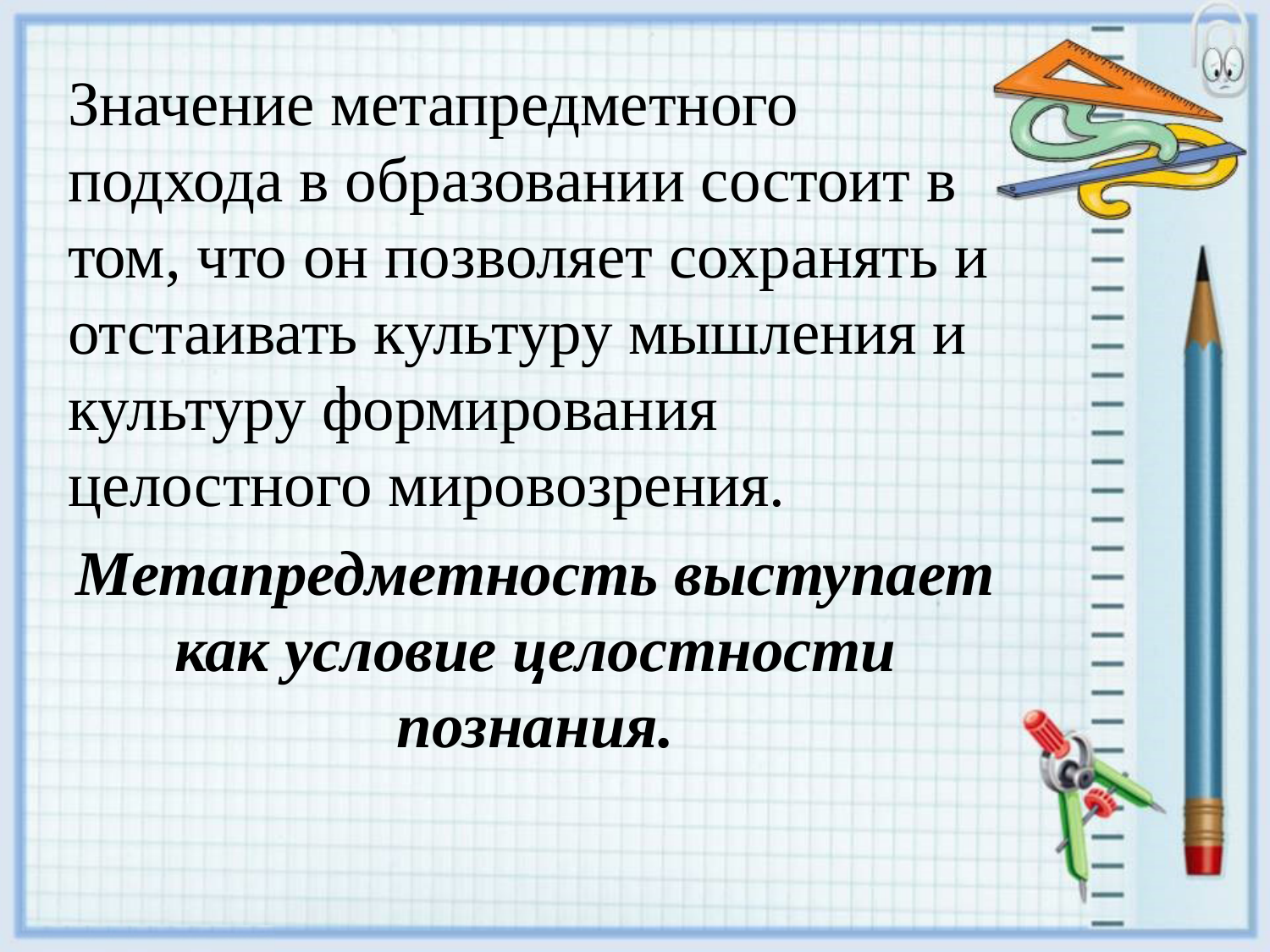

Значение метапредметного подхода в образовании состоит в том, что он позволяет сохранять и отстаивать культуру мышления и культуру формирования целостного мировозрения.
Метапредметность выступает как условие целостности познания.